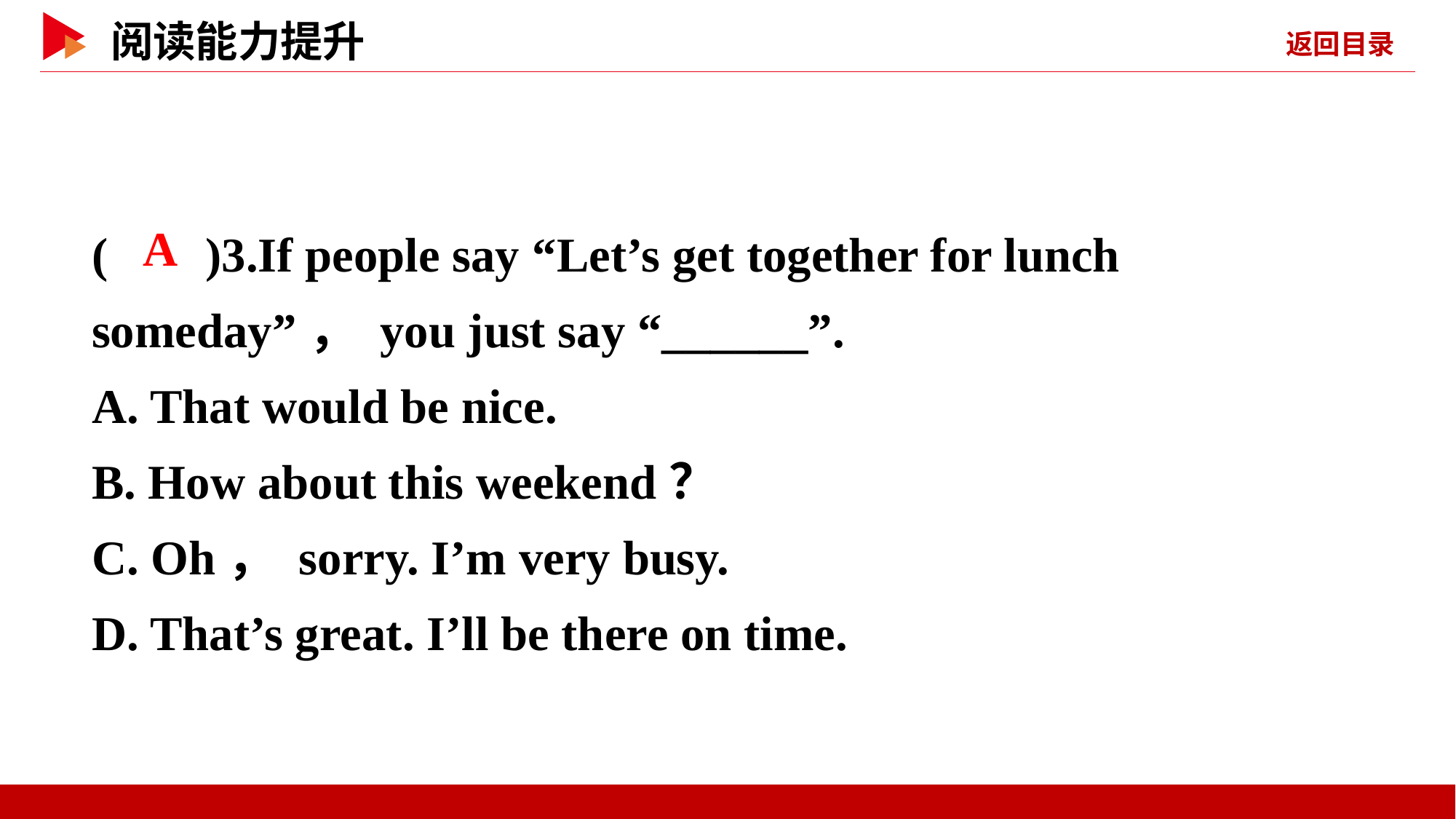

(        )3.If people say “Let’s get together for lunch someday”， you just say “______”.
A. That would be nice.
B. How about this weekend？
C. Oh， sorry. I’m very busy.
D. That’s great. I’ll be there on time.
   A